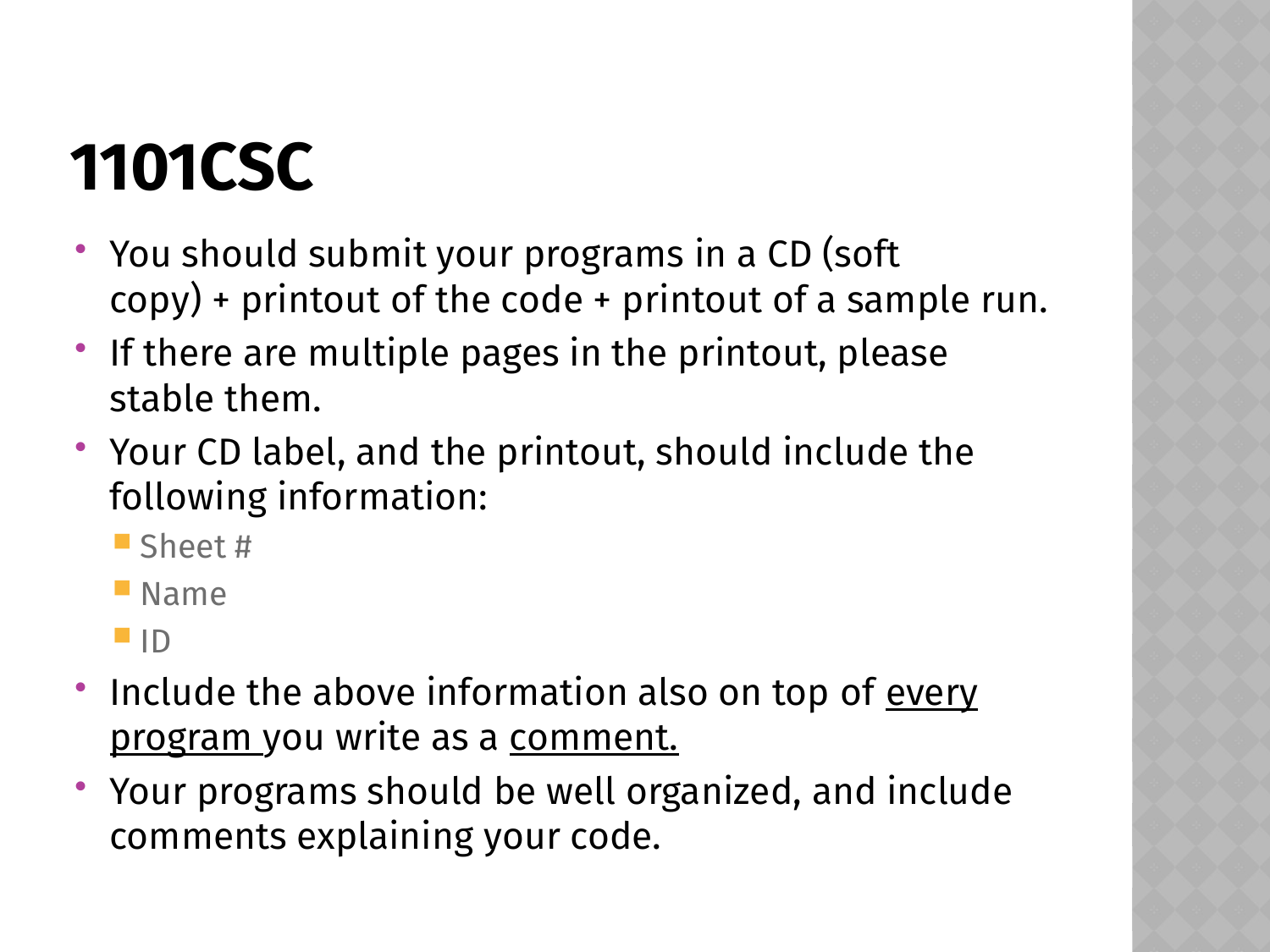

# 1101CSC
You should submit your programs in a CD (soft copy) + printout of the code + printout of a sample run.
If there are multiple pages in the printout, please stable them.
Your CD label, and the printout, should include the following information:
Sheet #
Name
ID
Include the above information also on top of every program you write as a comment.
Your programs should be well organized, and include comments explaining your code.